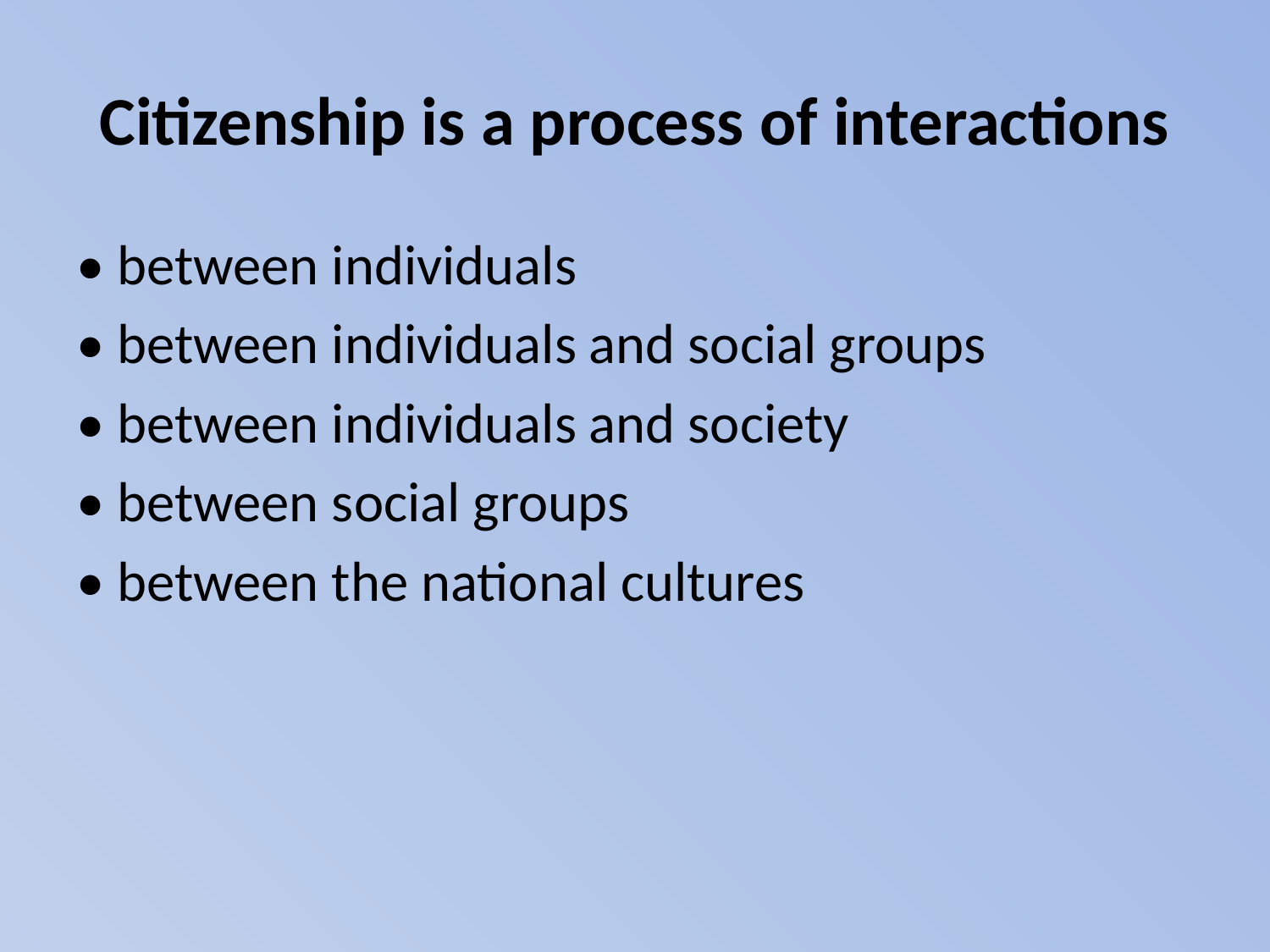

# Citizenship is a process of interactions
• between individuals
• between individuals and social groups
• between individuals and society
• between social groups
• between the national cultures